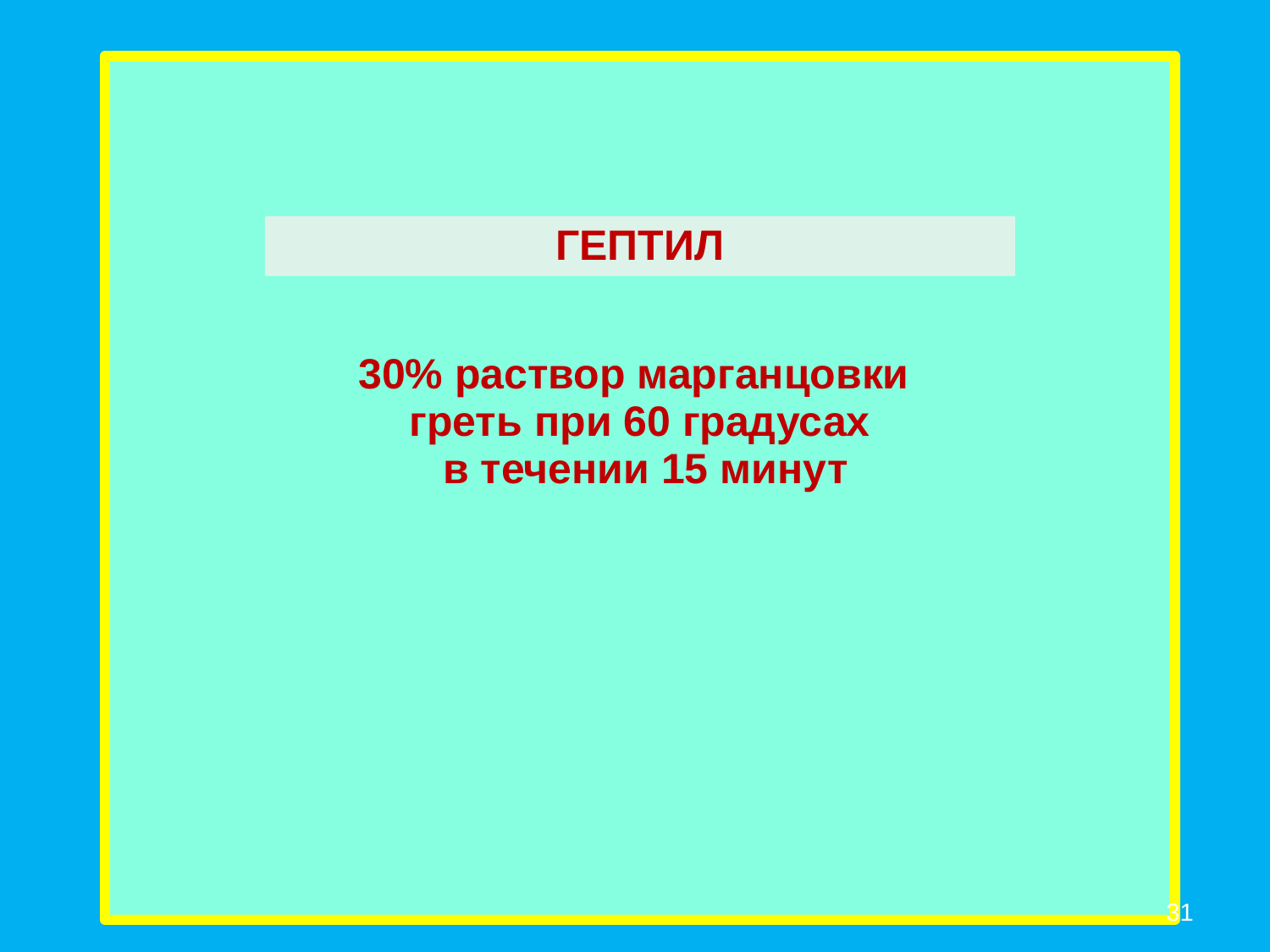

30% раствор марганцовки
греть при 60 градусах
 в течении 15 минут
ГЕПТИЛ
31